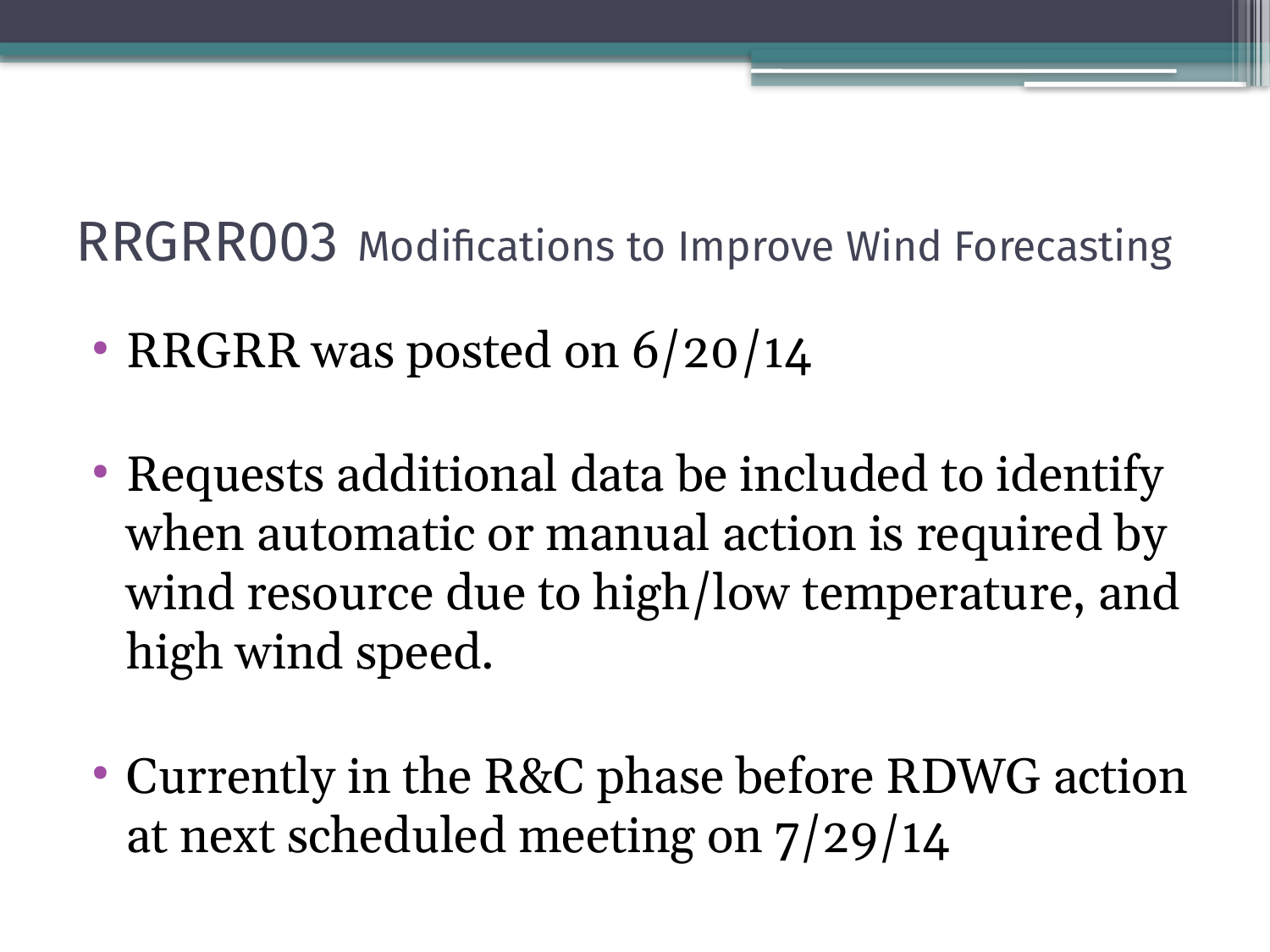

# RRGRR003 Modifications to Improve Wind Forecasting
RRGRR was posted on 6/20/14
Requests additional data be included to identify when automatic or manual action is required by wind resource due to high/low temperature, and high wind speed.
Currently in the R&C phase before RDWG action at next scheduled meeting on 7/29/14